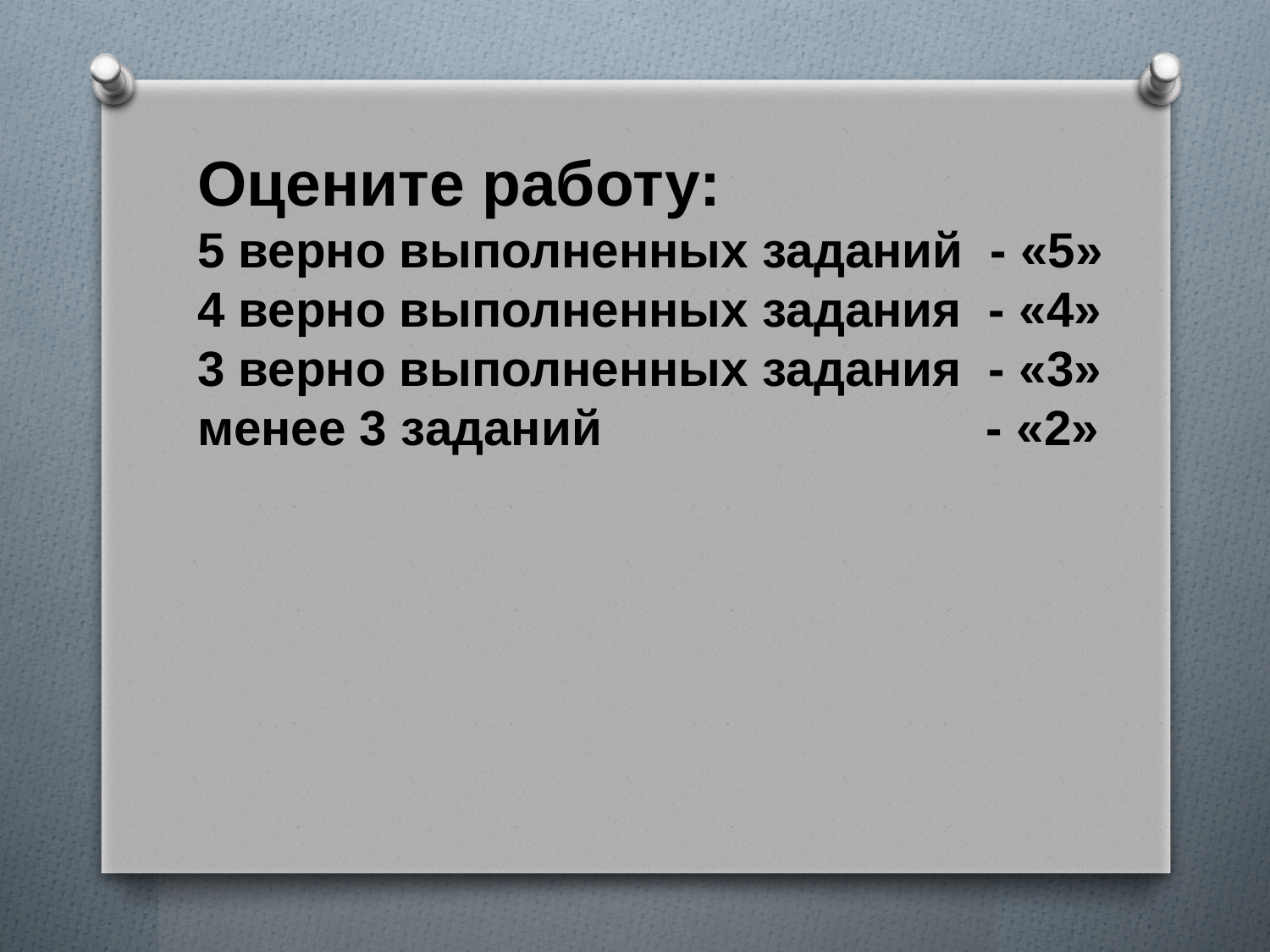

Оцените работу:
5 верно выполненных заданий  - «5»
4 верно выполненных задания  - «4»
3 верно выполненных задания  - «3»
менее 3 заданий                            - «2»